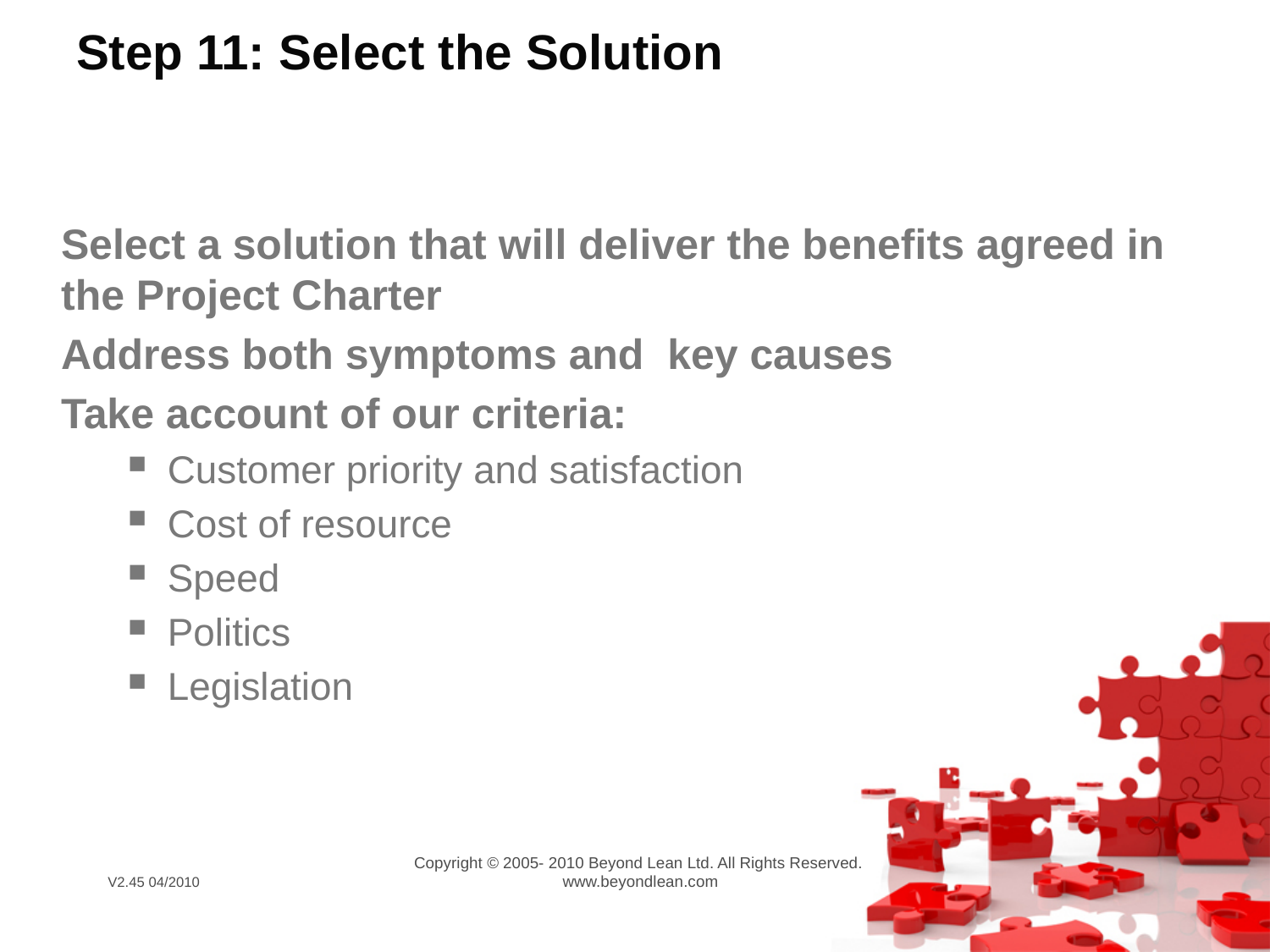

# Step 11: Select the Solution
Select a solution that will deliver the benefits agreed in the Project Charter
Address both symptoms and  key causes
Take account of our criteria:
Customer priority and satisfaction
Cost of resource
Speed
Politics
Legislation